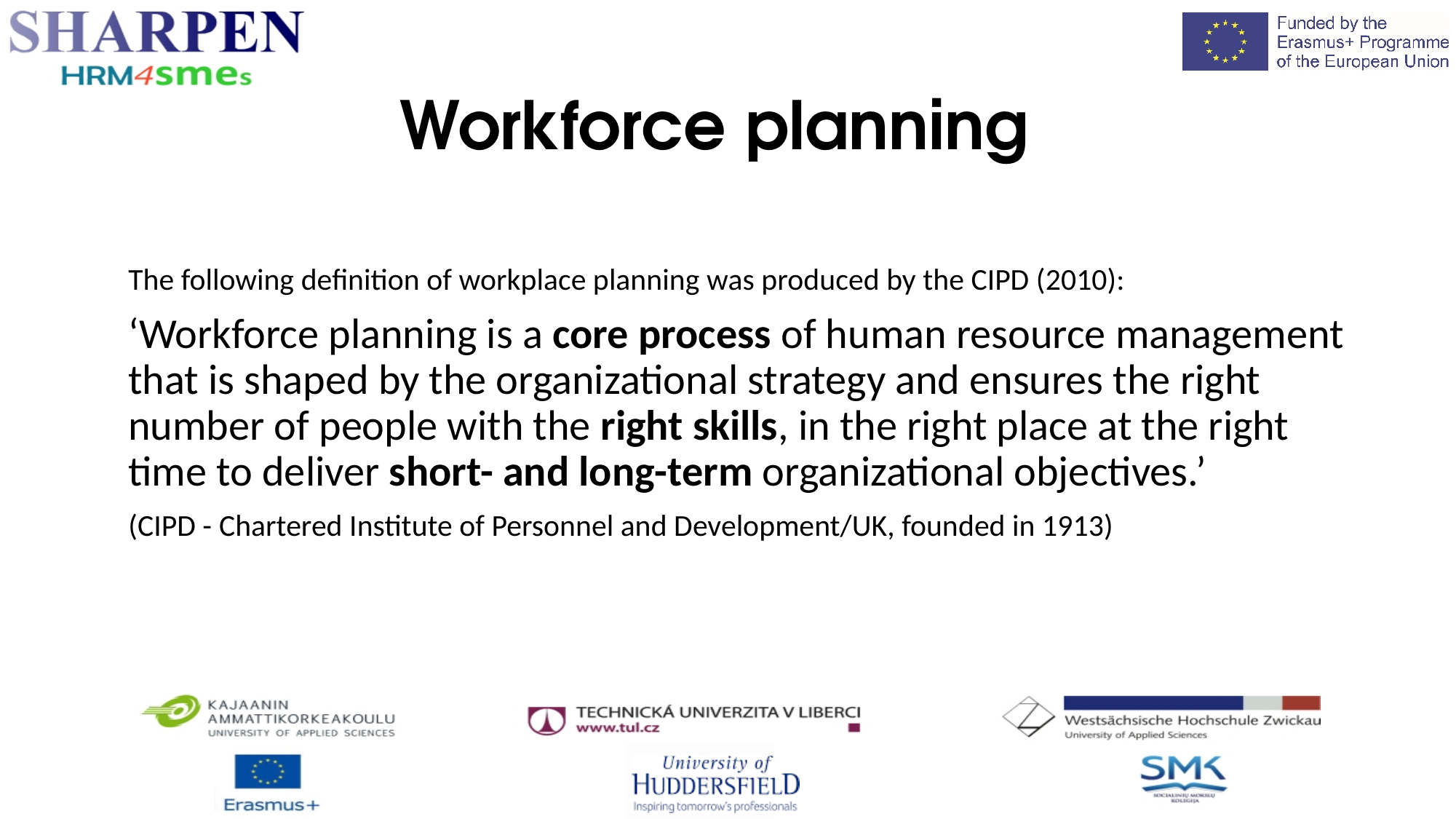

Workforce planning
The following definition of workplace planning was produced by the CIPD (2010):
‘Workforce planning is a core process of human resource management that is shaped by the organizational strategy and ensures the right number of people with the right skills, in the right place at the right time to deliver short- and long-term organizational objectives.’
(CIPD - Chartered Institute of Personnel and Development/UK, founded in 1913)